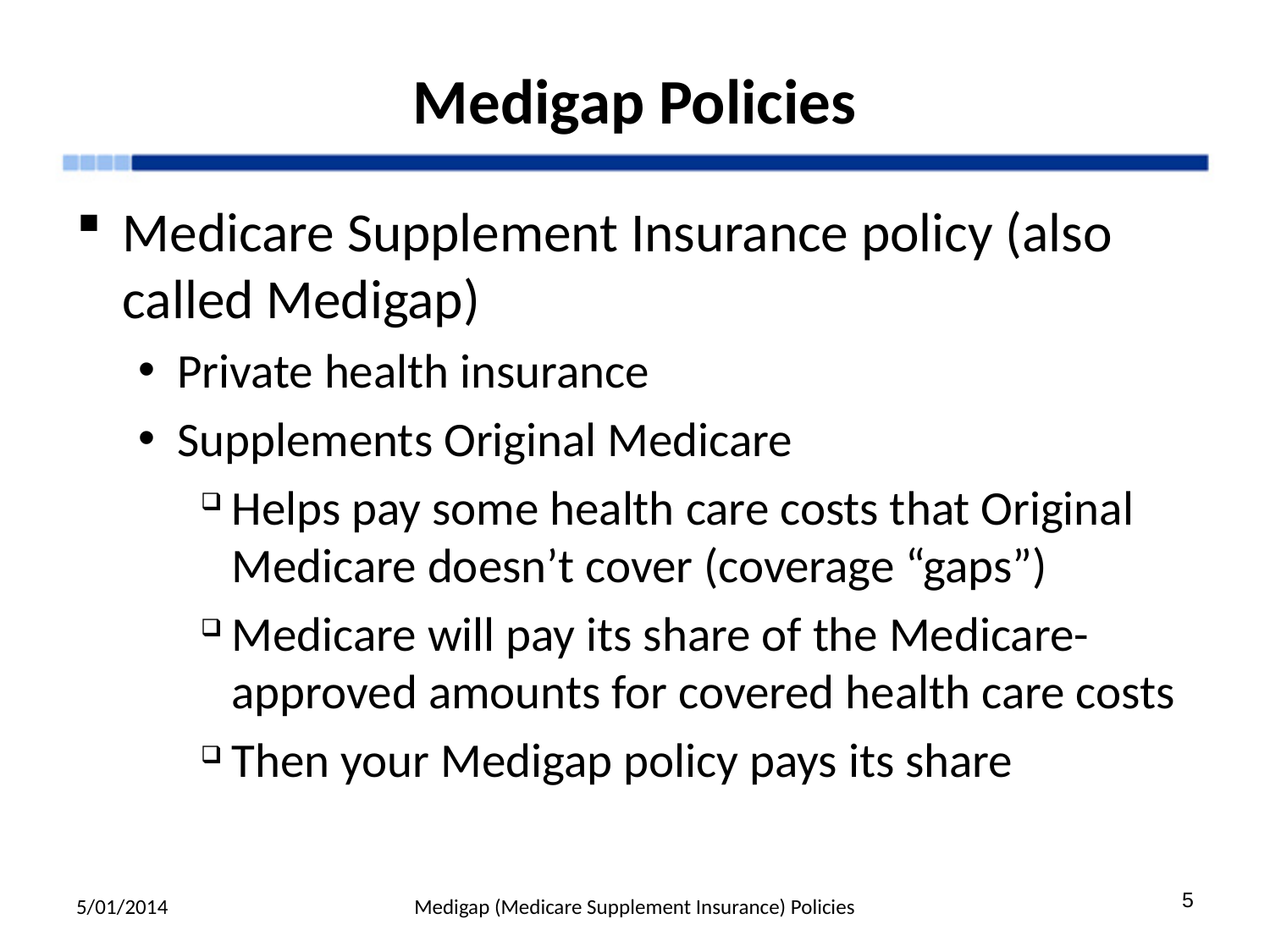

# Medigap Policies
Medicare Supplement Insurance policy (also called Medigap)
Private health insurance
Supplements Original Medicare
Helps pay some health care costs that Original Medicare doesn’t cover (coverage “gaps”)
Medicare will pay its share of the Medicare-approved amounts for covered health care costs
Then your Medigap policy pays its share
5/01/2014
Medigap (Medicare Supplement Insurance) Policies
5